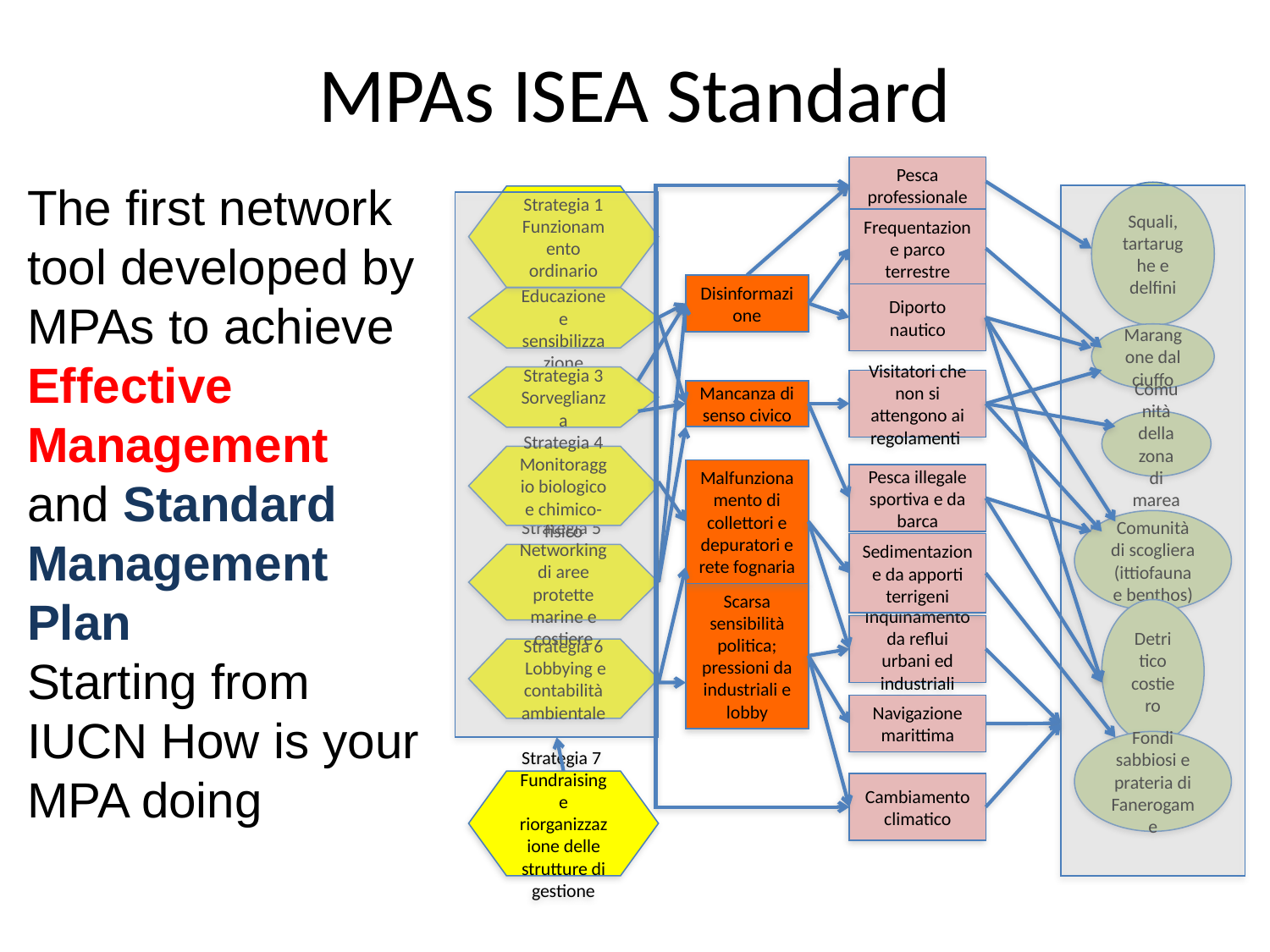

MPAs ISEA Standard
Pesca professionale

Strategia 1 Funzionamento ordinario
Strategia 2
Educazione e sensibilizzazione
Strategia 3 Sorveglianza
Strategia 4
Monitoraggio biologico e chimico-fisico
Strategia 5  Networking di aree protette marine e costiere
Strategia 6
 Lobbying e contabilità ambientale
Strategia 7
Fundraising e riorganizzazione delle strutture di gestione
Squali, tartarughe e delfini
Frequentazione parco terrestre
Diporto nautico
Disinformazione
Marangone dal ciuffo
Visitatori che non si attengono ai regolamenti
Mancanza di senso civico
Comunità della zona di marea
Pesca illegale sportiva e da barca
Malfunzionamento di collettori e depuratori e rete fognaria
Comunità di scogliera (ittiofauna e benthos)
Sedimentazione da apporti terrigeni
Scarsa sensibilità politica; pressioni da industriali e lobby
Detritico costiero
Inquinamento da reflui urbani ed industriali
Navigazione marittima
Fondi sabbiosi e prateria di Fanerogame
Cambiamento climatico
The first network tool developed by MPAs to achieve Effective Management and Standard Management Plan
Starting from IUCN How is your MPA doing